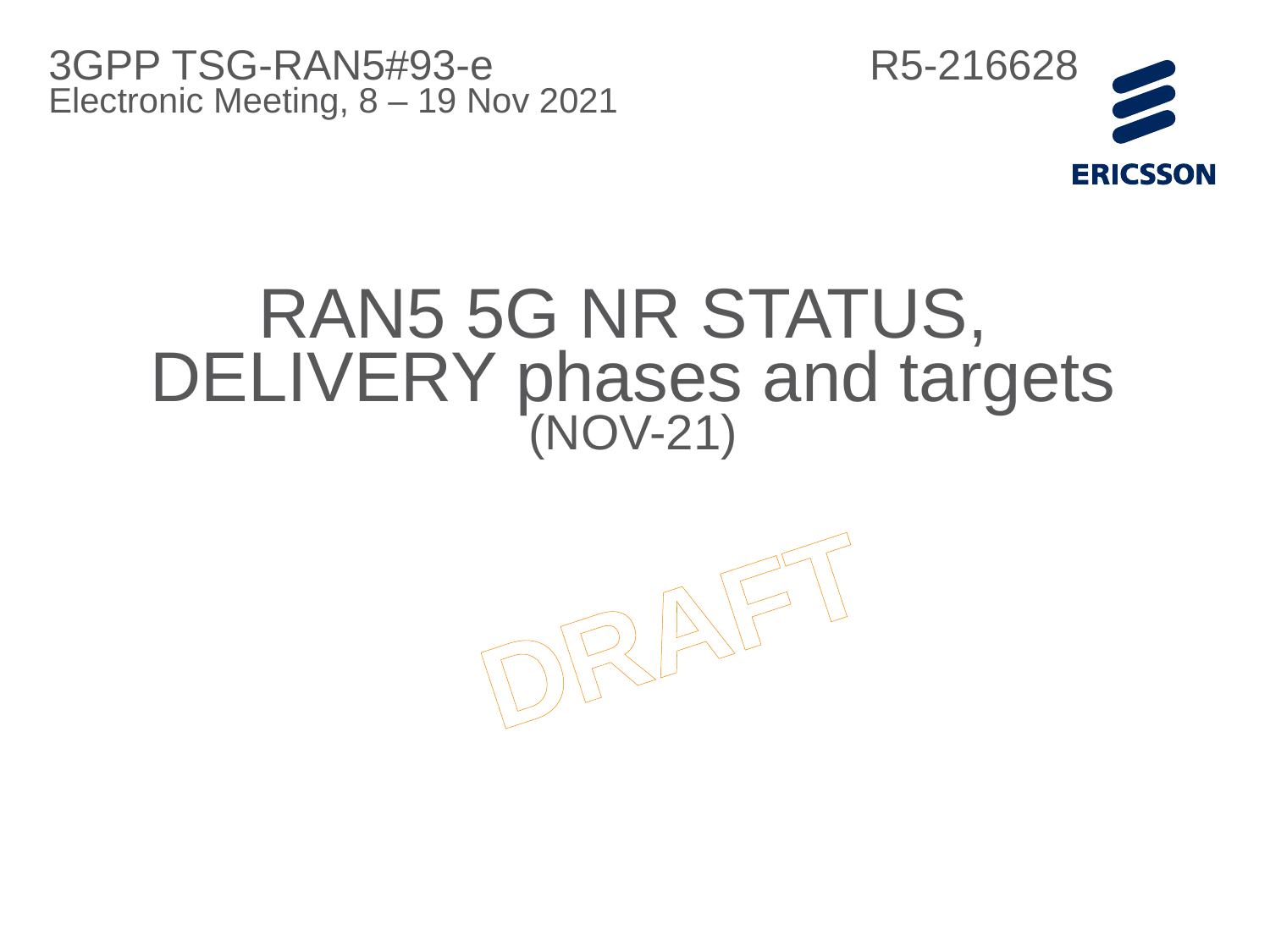

3GPP TSG-RAN5#93-e		     	     R5-216628
Electronic Meeting, 8 – 19 Nov 2021
# RAN5 5G NR STATUS, DELIVERY phases and targets (NOV-21)
DRAFT